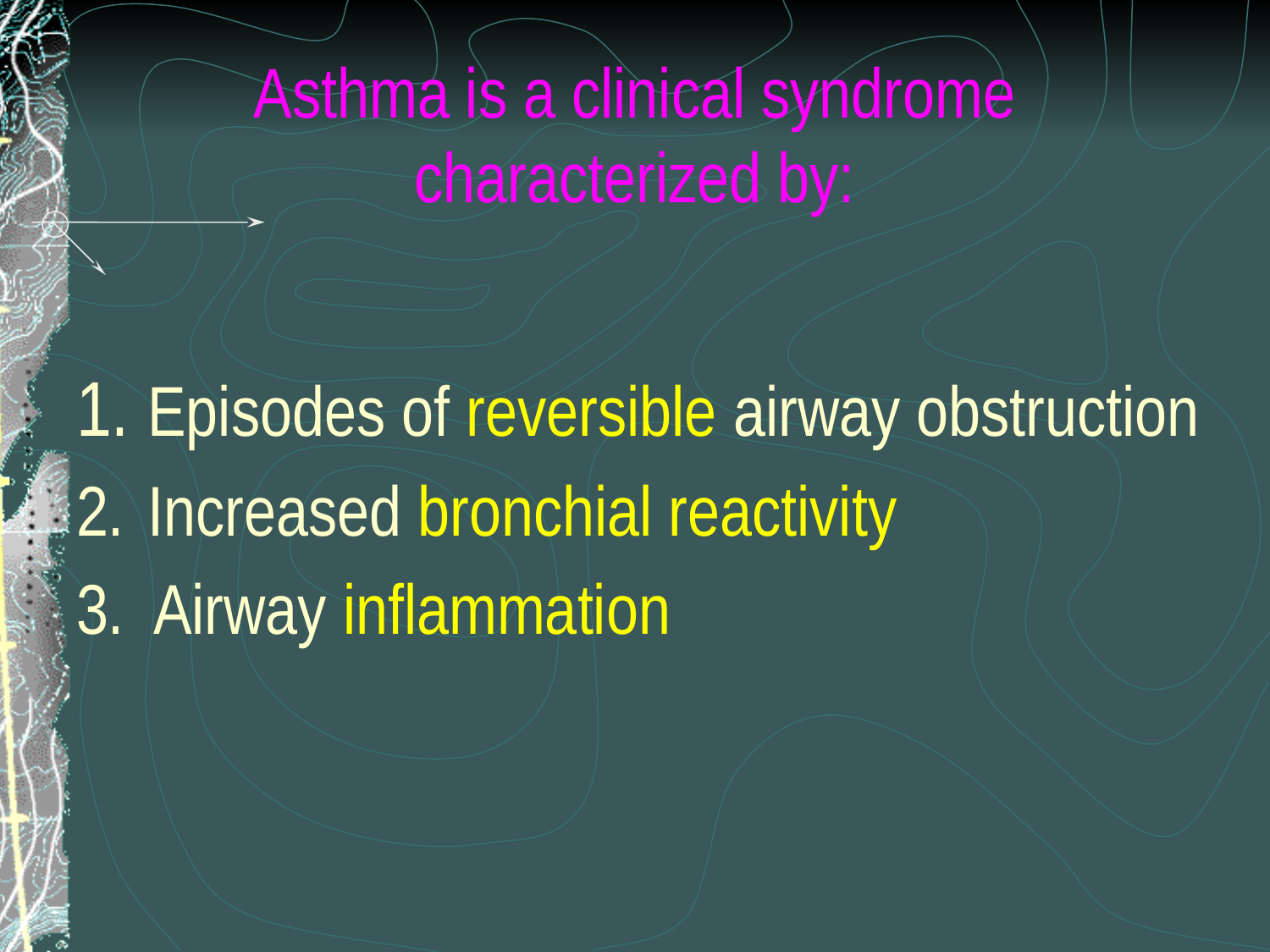

# Asthma is a clinical syndrome characterized by:

1.	Episodes of reversible airway obstruction
2.	Increased bronchial reactivity
3.  Airway inflammation